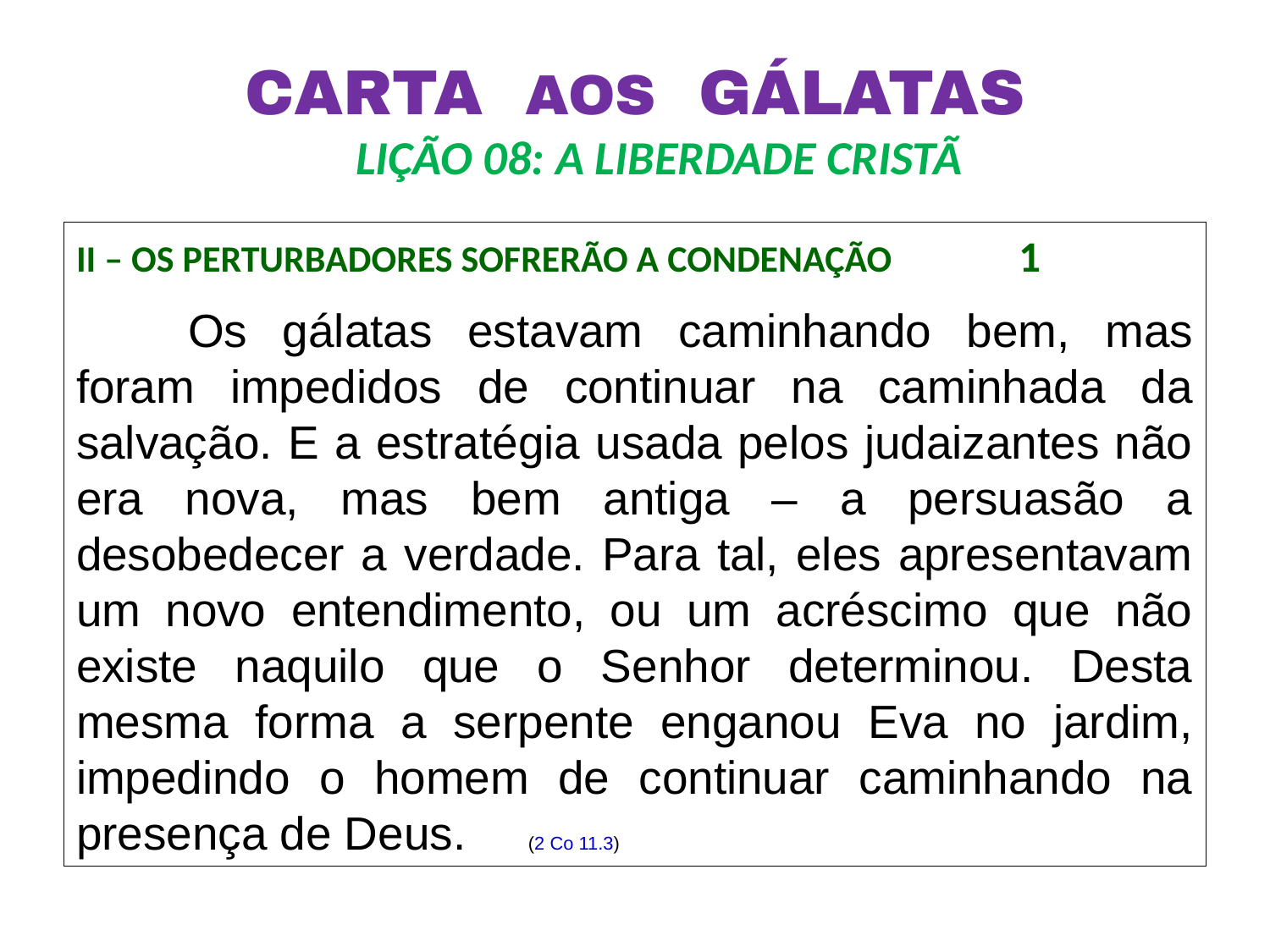

# CARTA  AOS  GÁLATAS LIÇÃO 08: A LIBERDADE CRISTÃ
II – OS PERTURBADORES SOFRERÃO A CONDENAÇÃO	     1

	Os gálatas estavam caminhando bem, mas foram impedidos de continuar na caminhada da salvação. E a estratégia usada pelos judaizantes não era nova, mas bem antiga – a persuasão a desobedecer a verdade. Para tal, eles apresentavam um novo entendimento, ou um acréscimo que não existe naquilo que o Senhor determinou. Desta mesma forma a serpente enganou Eva no jardim, impedindo o homem de continuar caminhando na presença de Deus. 		 (2 Co 11.3)